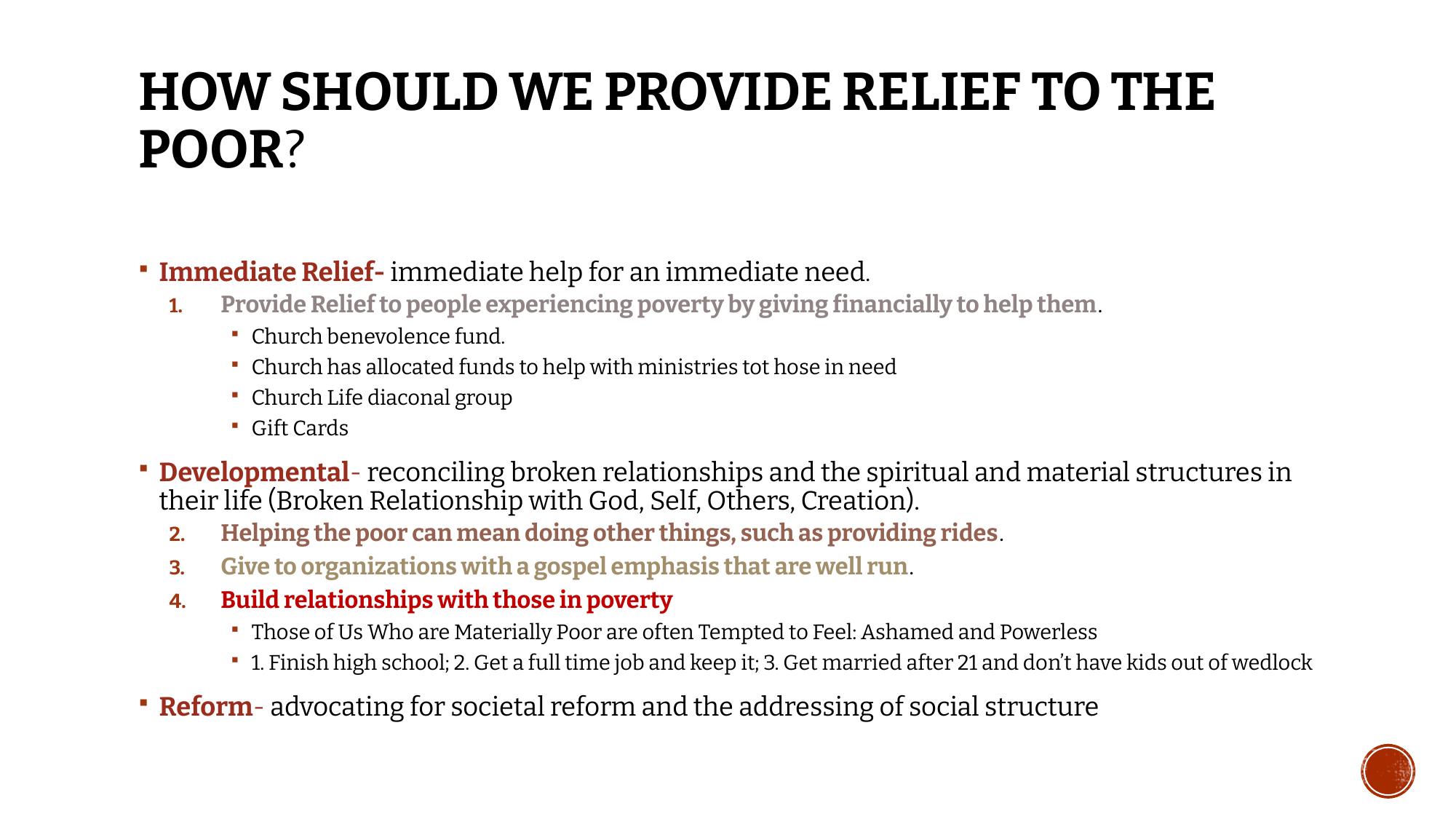

# How Should we Provide Relief to the Poor?
Immediate Relief- immediate help for an immediate need.
Provide Relief to people experiencing poverty by giving financially to help them.
Church benevolence fund.
Church has allocated funds to help with ministries tot hose in need
Church Life diaconal group
Gift Cards
Developmental- reconciling broken relationships and the spiritual and material structures in their life (Broken Relationship with God, Self, Others, Creation).
Helping the poor can mean doing other things, such as providing rides.
Give to organizations with a gospel emphasis that are well run.
Build relationships with those in poverty
Those of Us Who are Materially Poor are often Tempted to Feel: Ashamed and Powerless
1. Finish high school; 2. Get a full time job and keep it; 3. Get married after 21 and don’t have kids out of wedlock
Reform- advocating for societal reform and the addressing of social structure